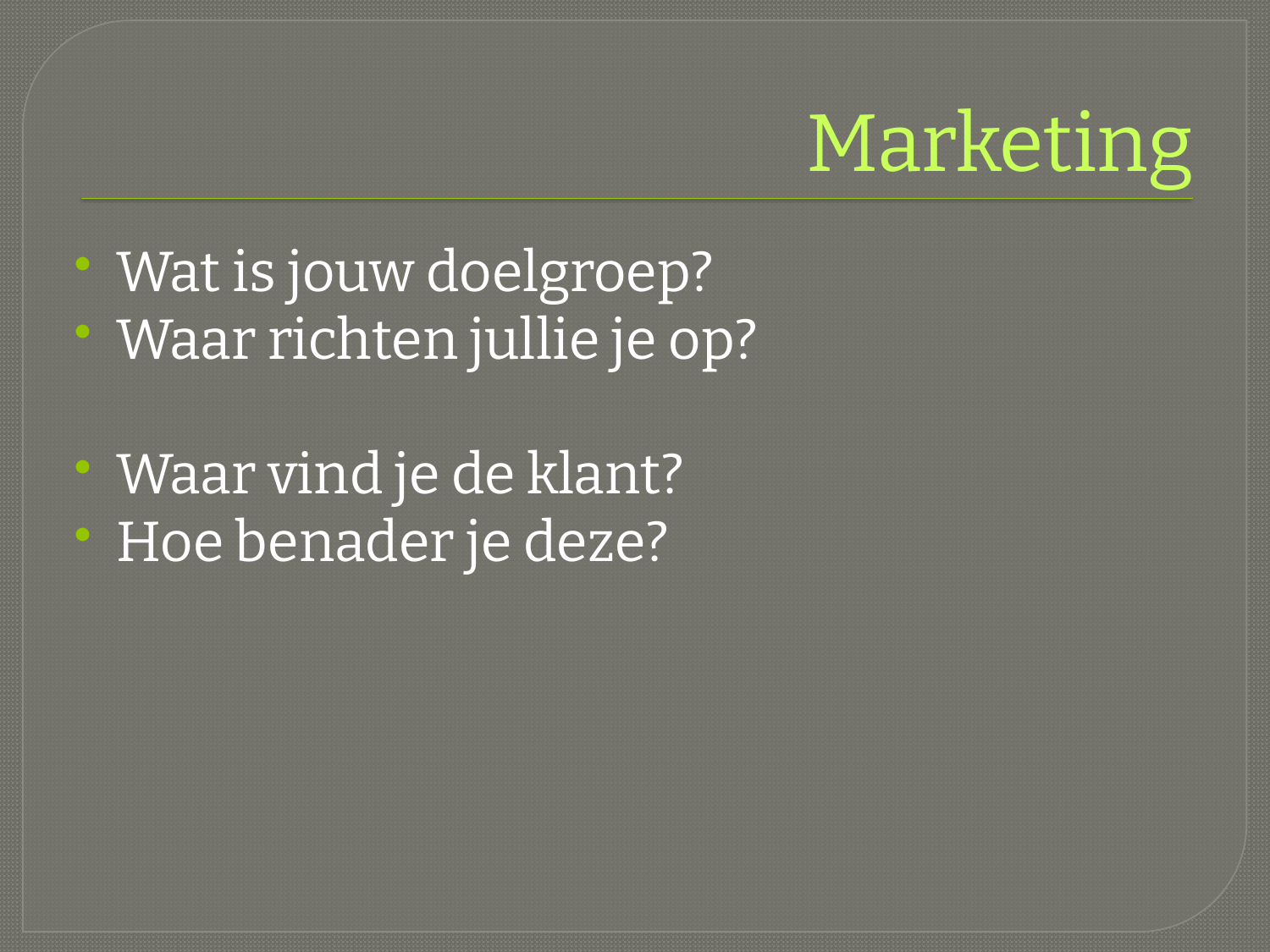

# Marketing
Wat is jouw doelgroep?
Waar richten jullie je op?

Waar vind je de klant?
Hoe benader je deze?